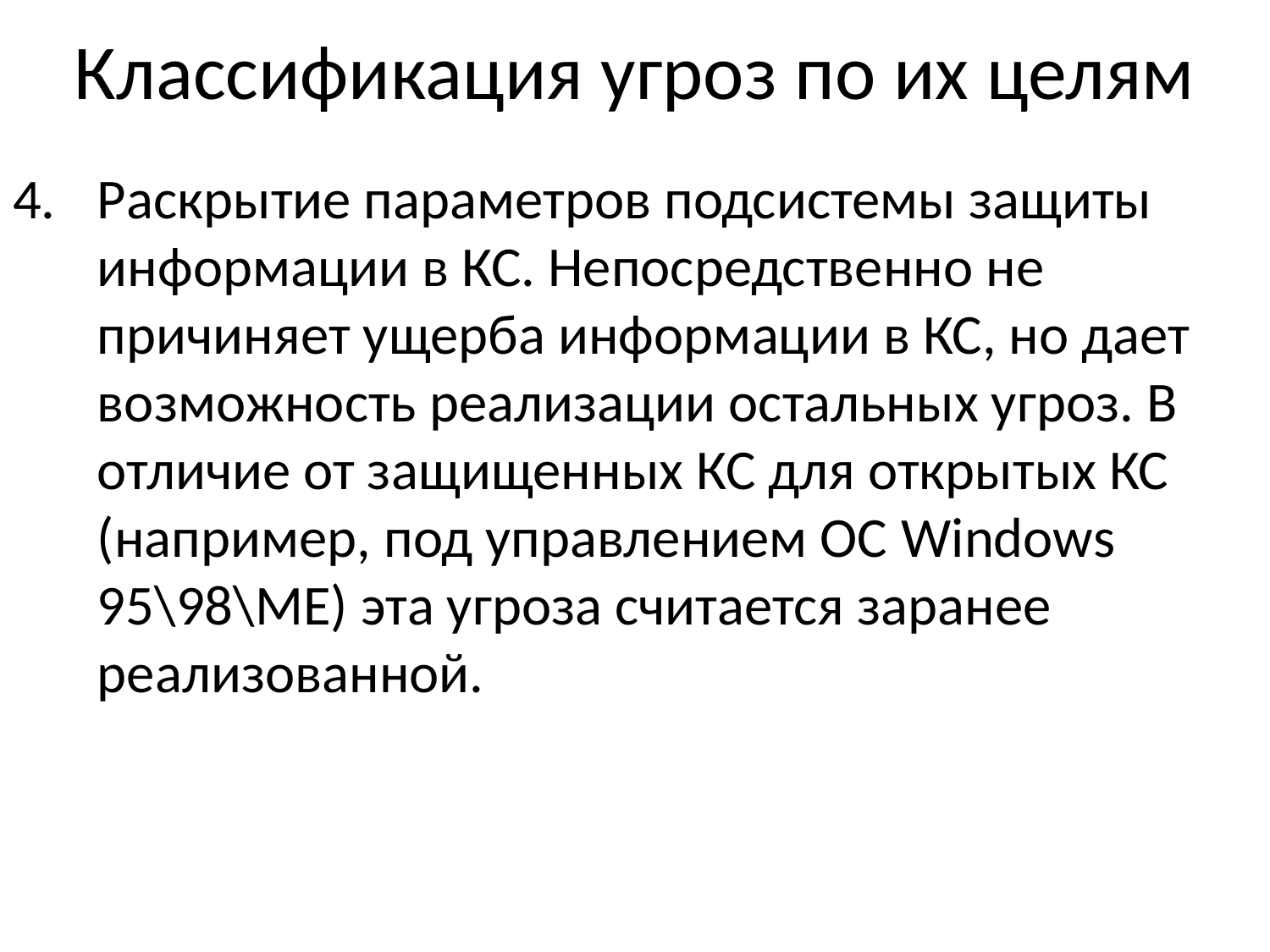

# Классификация угроз по их целям
Раскрытие параметров подсистемы защиты информации в КС. Непосредственно не причиняет ущерба информации в КС, но дает возможность реализации остальных угроз. В отличие от защищенных КС для открытых КС (например, под управлением ОС Windows 95\98\ME) эта угроза считается заранее реализованной.